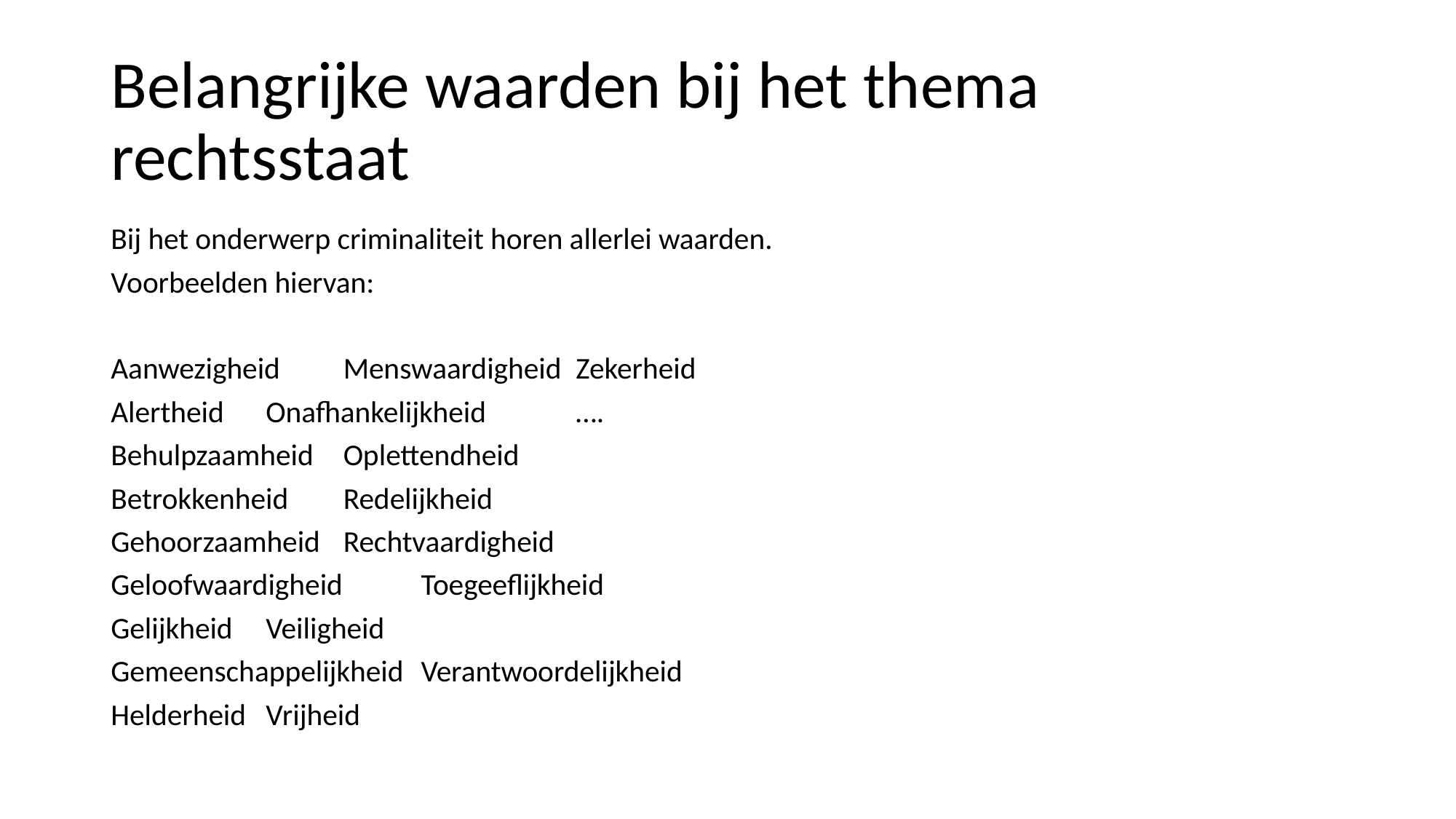

# Belangrijke waarden bij het thema rechtsstaat
Bij het onderwerp criminaliteit horen allerlei waarden.
Voorbeelden hiervan:

Aanwezigheid 			Menswaardigheid  			Zekerheid
Alertheid 			Onafhankelijkheid 			….
Behulpzaamheid 		Oplettendheid
Betrokkenheid 			Redelijkheid
Gehoorzaamheid 		Rechtvaardigheid
Geloofwaardigheid 		Toegeeflijkheid
Gelijkheid 			Veiligheid
Gemeenschappelijkheid 	Verantwoordelijkheid
Helderheid 			Vrijheid